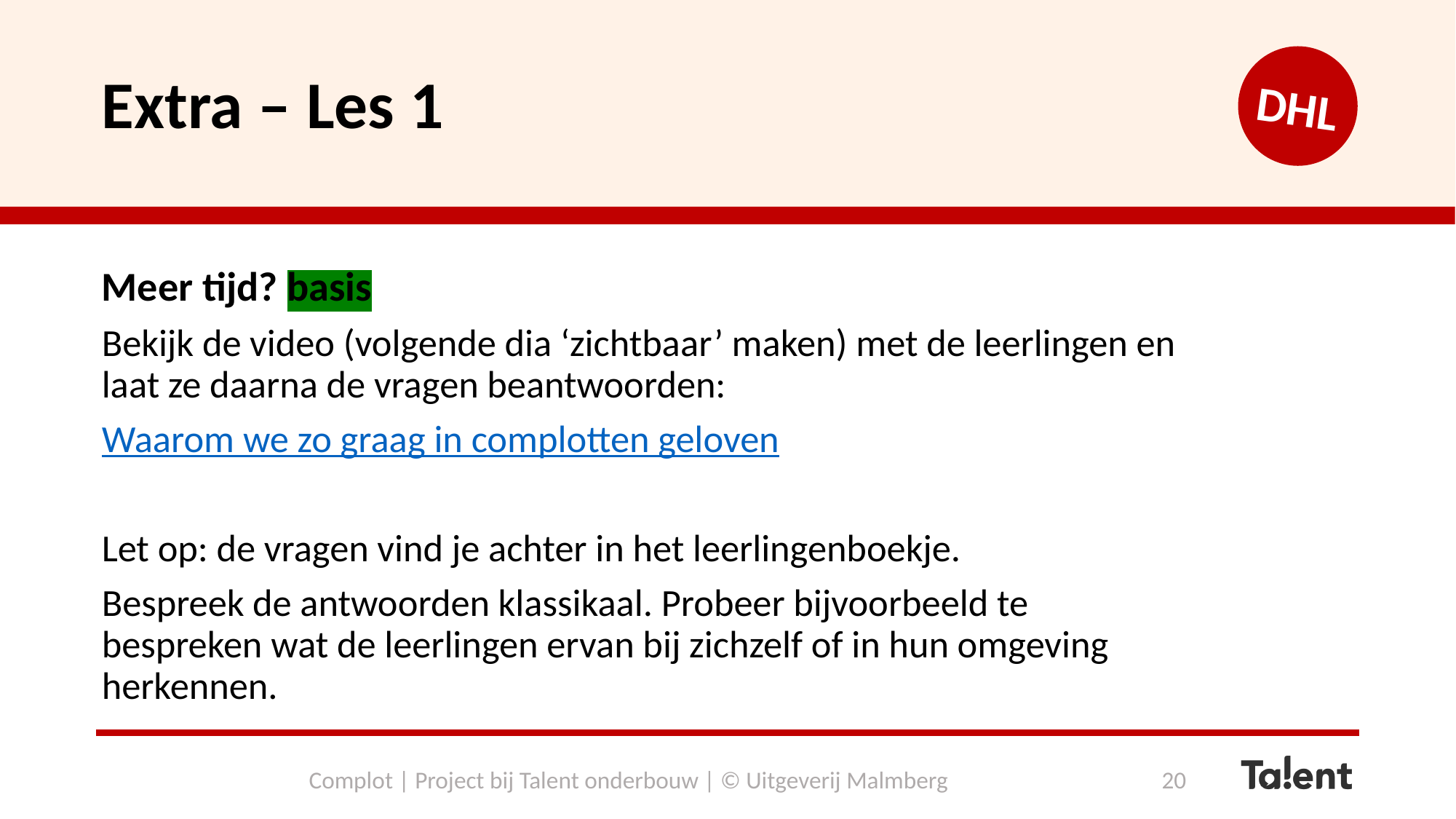

# Extra – Les 1
DHL
Meer tijd? basis
Bekijk de video (volgende dia ‘zichtbaar’ maken) met de leerlingen en laat ze daarna de vragen beantwoorden:
Waarom we zo graag in complotten geloven

Let op: de vragen vind je achter in het leerlingenboekje.
Bespreek de antwoorden klassikaal. Probeer bijvoorbeeld te bespreken wat de leerlingen ervan bij zichzelf of in hun omgeving herkennen.

Complot | Project bij Talent onderbouw | © Uitgeverij Malmberg
20